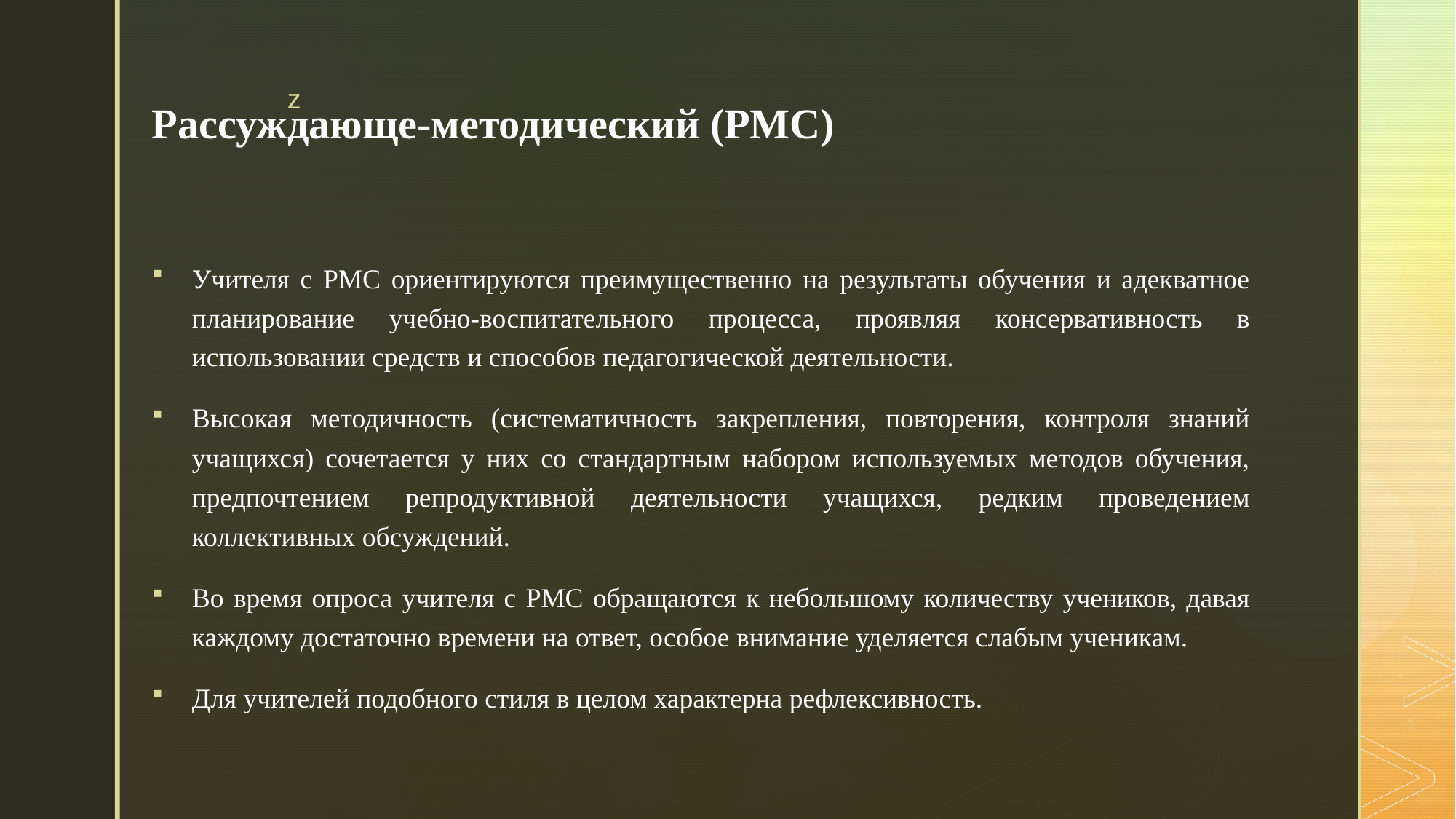

# Рассуждающе-методический (РМС)
Учителя с РМС ориентируются преимущественно на результаты обучения и адекватное планирование учебно-воспитательного процесса, проявляя консервативность в использовании средств и способов педагогической деятельности.
Высокая методичность (систематичность закрепления, повторения, контроля знаний учащихся) сочетается у них со стандартным набором используемых методов обучения, предпочтением репродуктивной деятельности учащихся, редким проведением коллективных обсуждений.
Во время опроса учителя с РМС обращаются к небольшому количеству учеников, давая каждому достаточно времени на ответ, особое внимание уделяется слабым ученикам.
Для учителей подобного стиля в целом характерна рефлексивность.